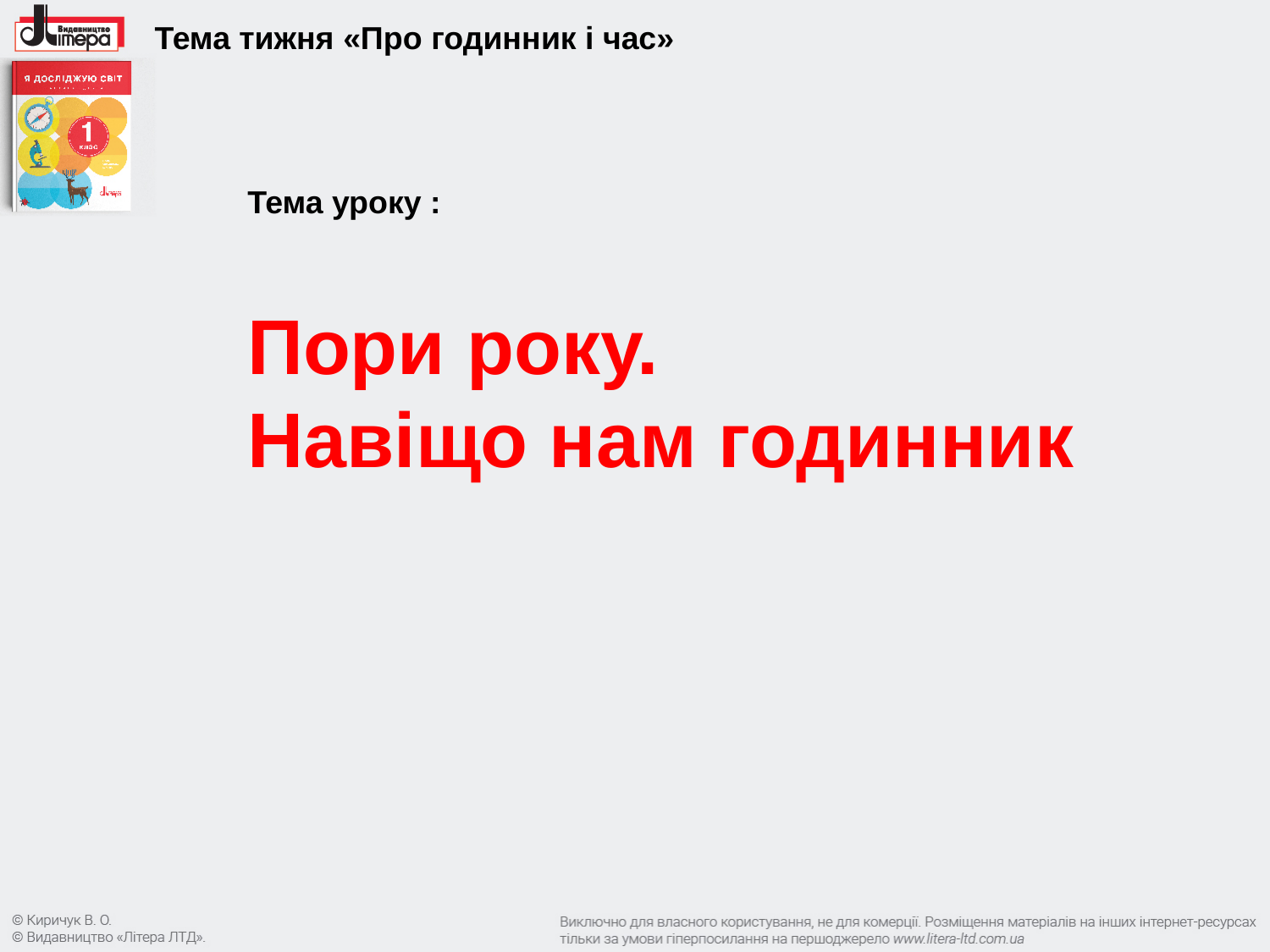

Тема тижня «Про годинник і час»
Тема уроку :

Пори року.
Навіщо нам годинник